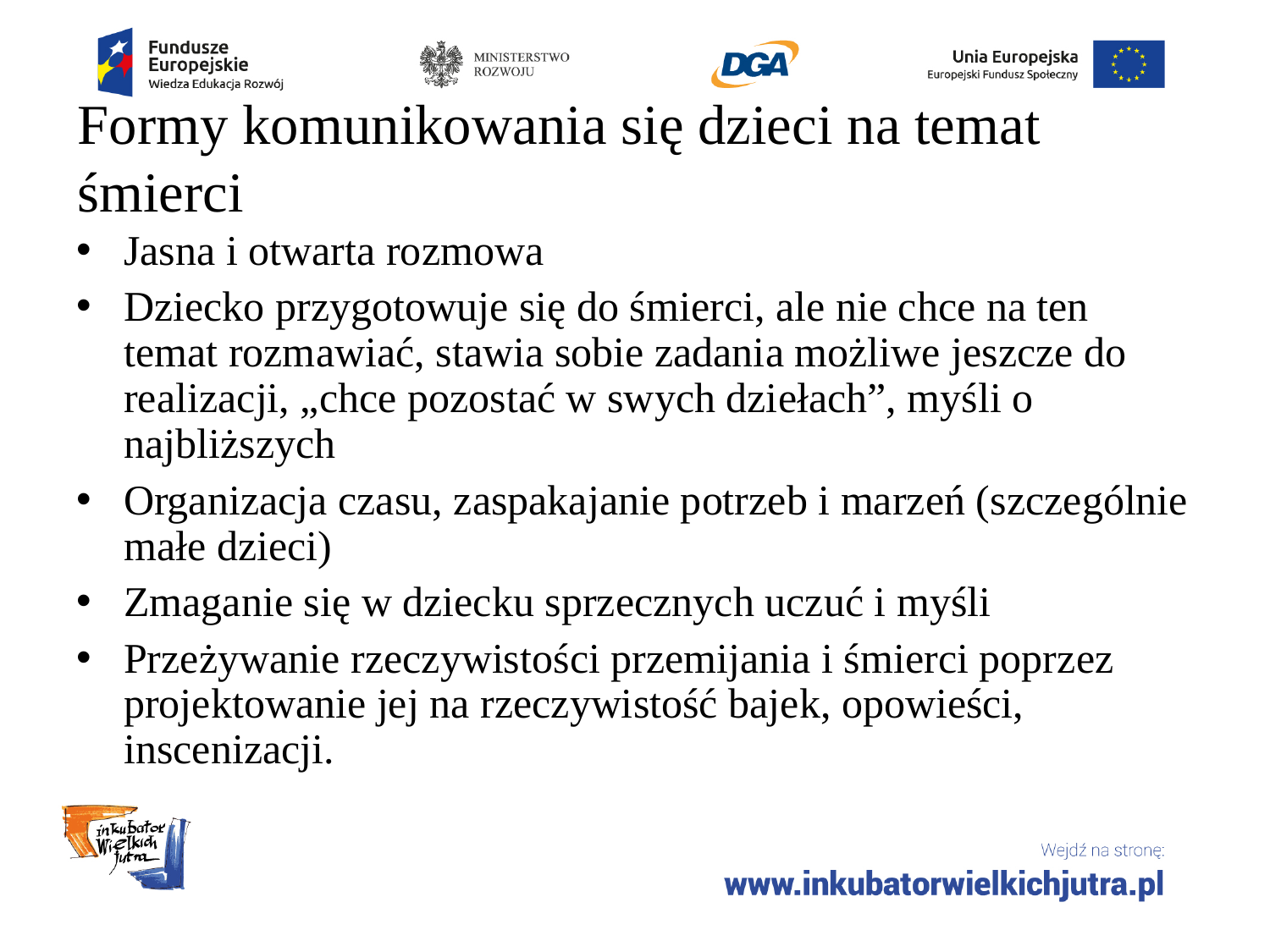

# Formy komunikowania się dzieci na temat śmierci
Jasna i otwarta rozmowa
Dziecko przygotowuje się do śmierci, ale nie chce na ten temat rozmawiać, stawia sobie zadania możliwe jeszcze do realizacji, „chce pozostać w swych dziełach”, myśli o najbliższych
Organizacja czasu, zaspakajanie potrzeb i marzeń (szczególnie małe dzieci)
Zmaganie się w dziecku sprzecznych uczuć i myśli
Przeżywanie rzeczywistości przemijania i śmierci poprzez projektowanie jej na rzeczywistość bajek, opowieści, inscenizacji.